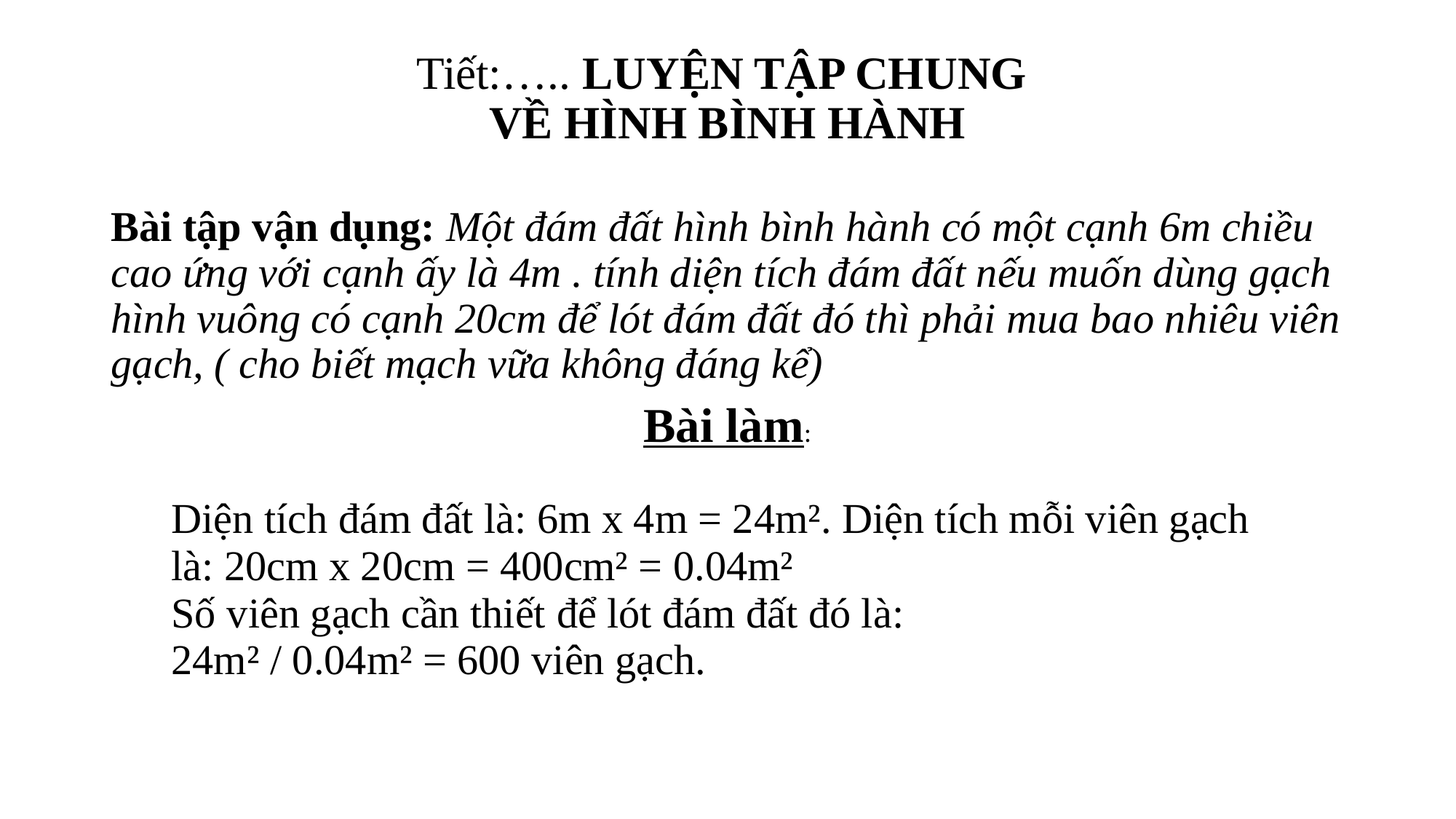

# Tiết:….. LUYỆN TẬP CHUNG VỀ HÌNH BÌNH HÀNH
Bài tập vận dụng: Một đám đất hình bình hành có một cạnh 6m chiều cao ứng với cạnh ấy là 4m . tính diện tích đám đất nếu muốn dùng gạch hình vuông có cạnh 20cm để lót đám đất đó thì phải mua bao nhiêu viên gạch, ( cho biết mạch vữa không đáng kể)

Bài làm:
| Diện tích đám đất là: 6m x 4m = 24m². Diện tích mỗi viên gạch là: 20cm x 20cm = 400cm² = 0.04m² Số viên gạch cần thiết để lót đám đất đó là: 24m² / 0.04m² = 600 viên gạch. |
| --- |